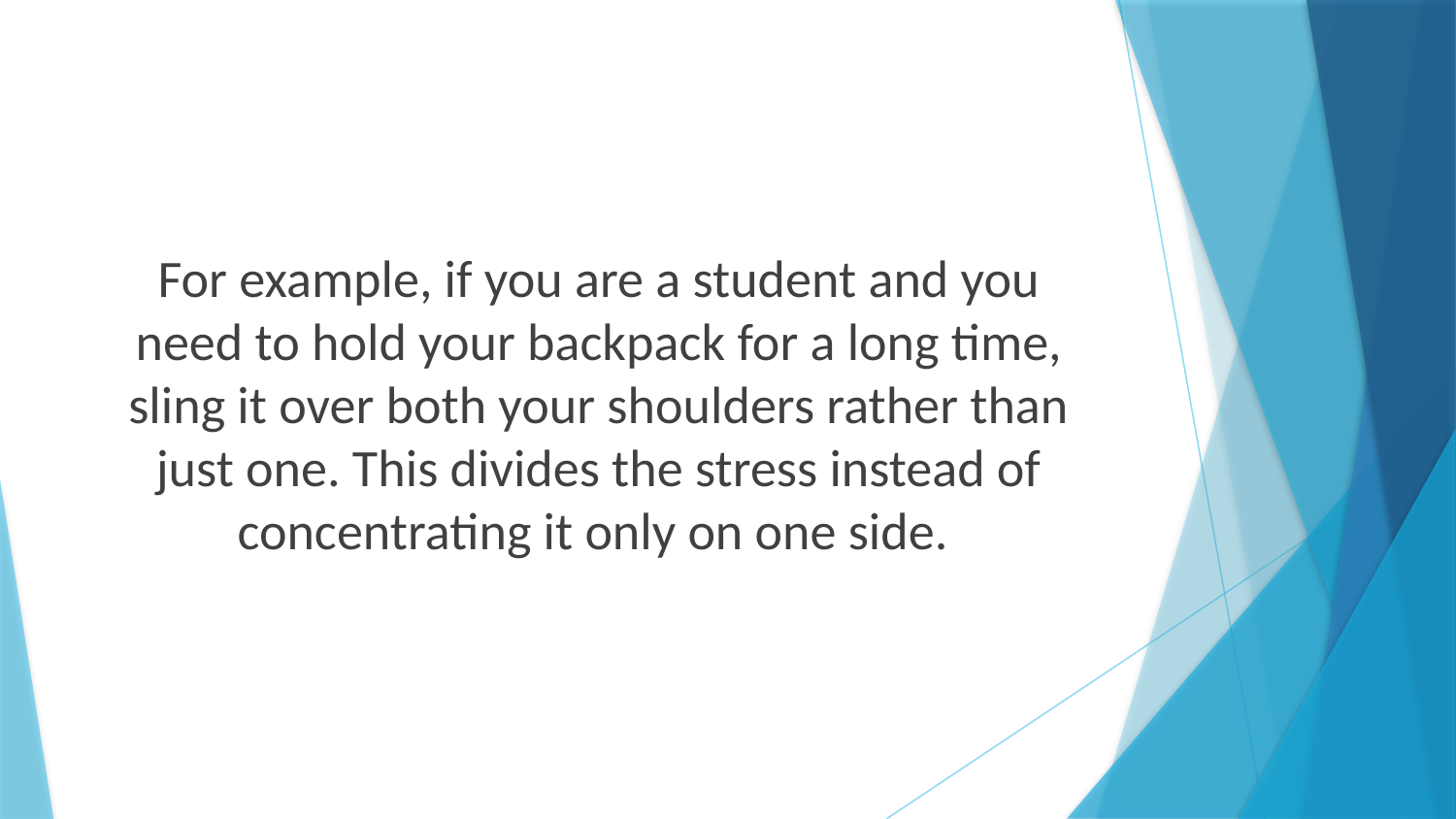

For example, if you are a student and you need to hold your backpack for a long time, sling it over both your shoulders rather than just one. This divides the stress instead of concentrating it only on one side.